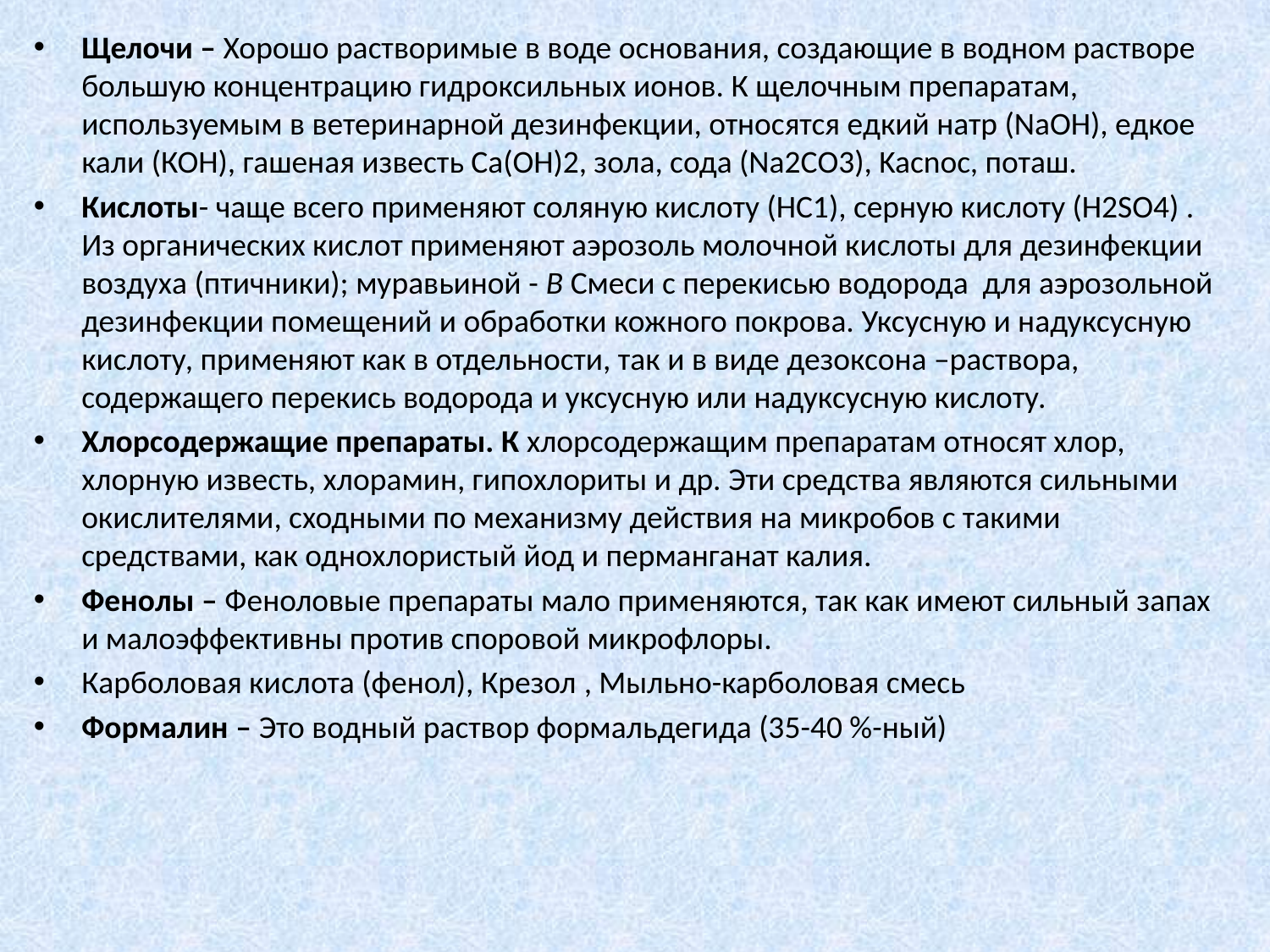

Щелочи – Хорошо растворимые в воде основания, создающие в водном растворе большую концентрацию гидроксильных ионов. К щелочным препаратам, используемым в ветеринарной дезинфекции, относятся едкий натр (NaOH), едкое кали (КОН), гашеная известь Са(ОН)2, зола, сода (Na2CО3), Kacnoc, поташ.
Кислоты- чаще всего применяют соляную кислоту (НС1), серную кислоту (H2SО4) . Из органических кислот применяют аэрозоль молочной кислоты для дезинфекции воздуха (птичники); муравьиной - В Смеси с перекисью водорода  для аэрозольной дезинфекции помещений и обработки кожного покрова. Уксусную и надуксусную кислоту, применяют как в отдельности, так и в виде дезоксона –раствора, содержащего перекись водорода и уксусную или надуксусную кислоту.
Хлорсодержащие препараты. К хлорсодержащим препаратам относят хлор, хлорную известь, хлорамин, гипохлориты и др. Эти средства являются сильными окислителями, сходными по механизму действия на микробов с такими средствами, как однохлористый йод и перманганат калия.
Фенолы – Феноловые препараты мало применяются, так как имеют сильный запах и малоэффективны против споровой микрофлоры.
Карболовая кислота (фенол), Крезол , Мыльно-карболовая смесь
Формалин – Это водный раствор формальдегида (35-40 %-ный)